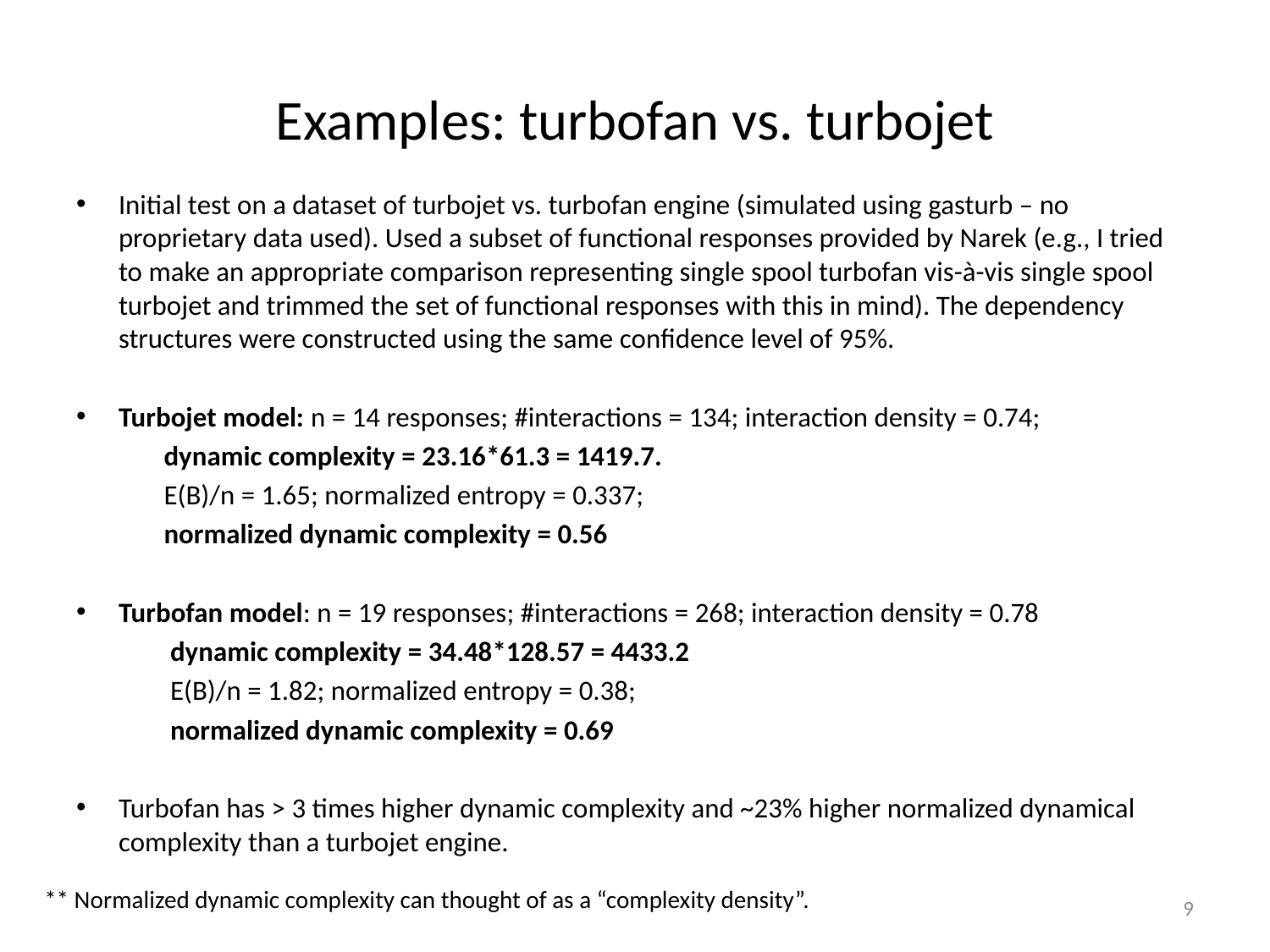

# Examples: turbofan vs. turbojet
Initial test on a dataset of turbojet vs. turbofan engine (simulated using gasturb – no proprietary data used). Used a subset of functional responses provided by Narek (e.g., I tried to make an appropriate comparison representing single spool turbofan vis-à-vis single spool turbojet and trimmed the set of functional responses with this in mind). The dependency structures were constructed using the same confidence level of 95%.

Turbojet model: n = 14 responses; #interactions = 134; interaction density = 0.74;
		dynamic complexity = 23.16*61.3 = 1419.7.
		E(B)/n = 1.65; normalized entropy = 0.337;
		normalized dynamic complexity = 0.56

Turbofan model: n = 19 responses; #interactions = 268; interaction density = 0.78
		 dynamic complexity = 34.48*128.57 = 4433.2
		 E(B)/n = 1.82; normalized entropy = 0.38;
		 normalized dynamic complexity = 0.69

Turbofan has > 3 times higher dynamic complexity and ~23% higher normalized dynamical complexity than a turbojet engine.

** Normalized dynamic complexity can thought of as a “complexity density”.
9